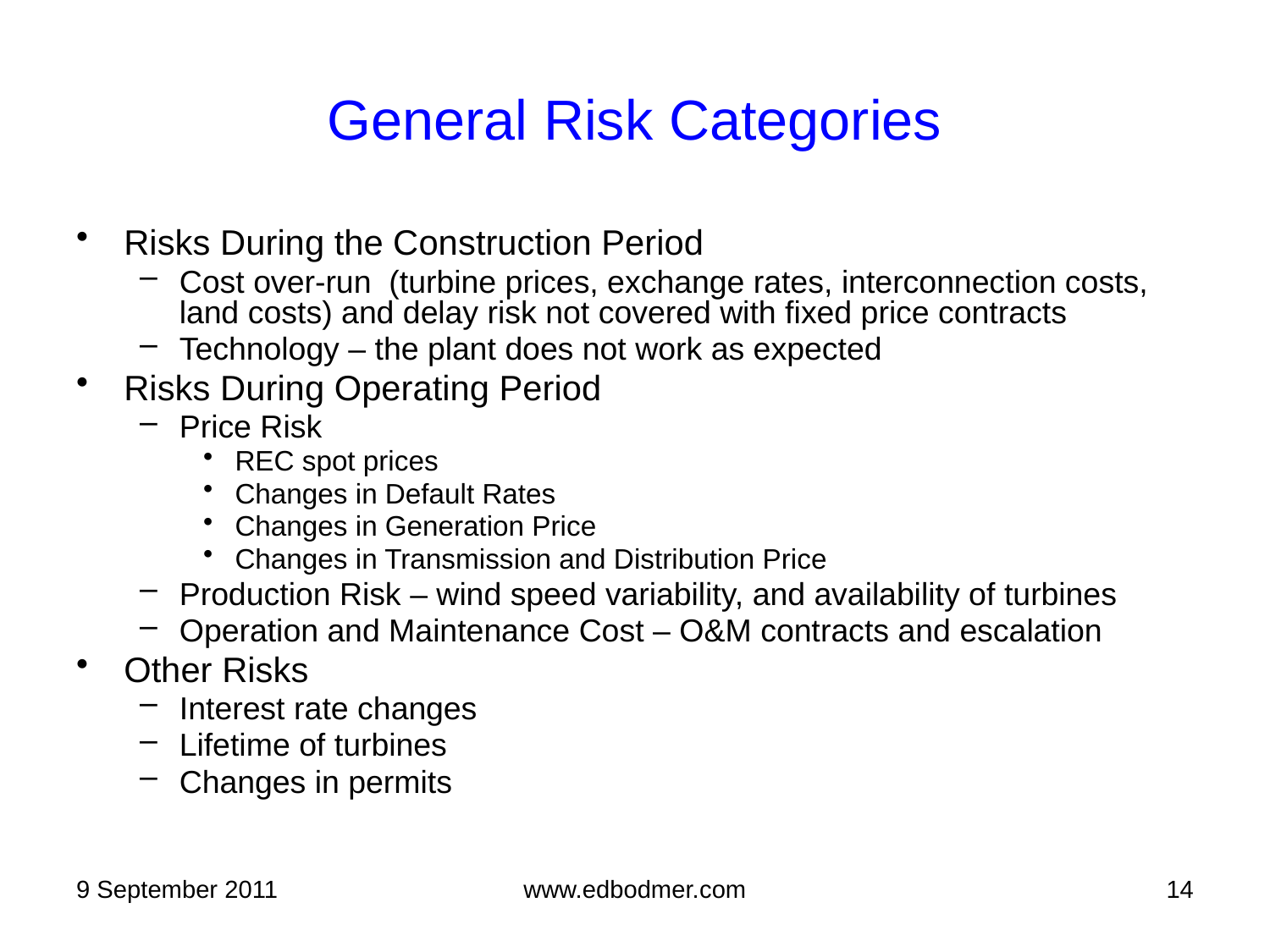

General Risk Categories
Risks During the Construction Period
Cost over-run  (turbine prices, exchange rates, interconnection costs, land costs) and delay risk not covered with fixed price contracts
Technology – the plant does not work as expected
Risks During Operating Period
Price Risk
REC spot prices
Changes in Default Rates
Changes in Generation Price
Changes in Transmission and Distribution Price
Production Risk – wind speed variability, and availability of turbines
Operation and Maintenance Cost – O&M contracts and escalation
Other Risks
Interest rate changes
Lifetime of turbines
Changes in permits
9 September 2011
www.edbodmer.com
14